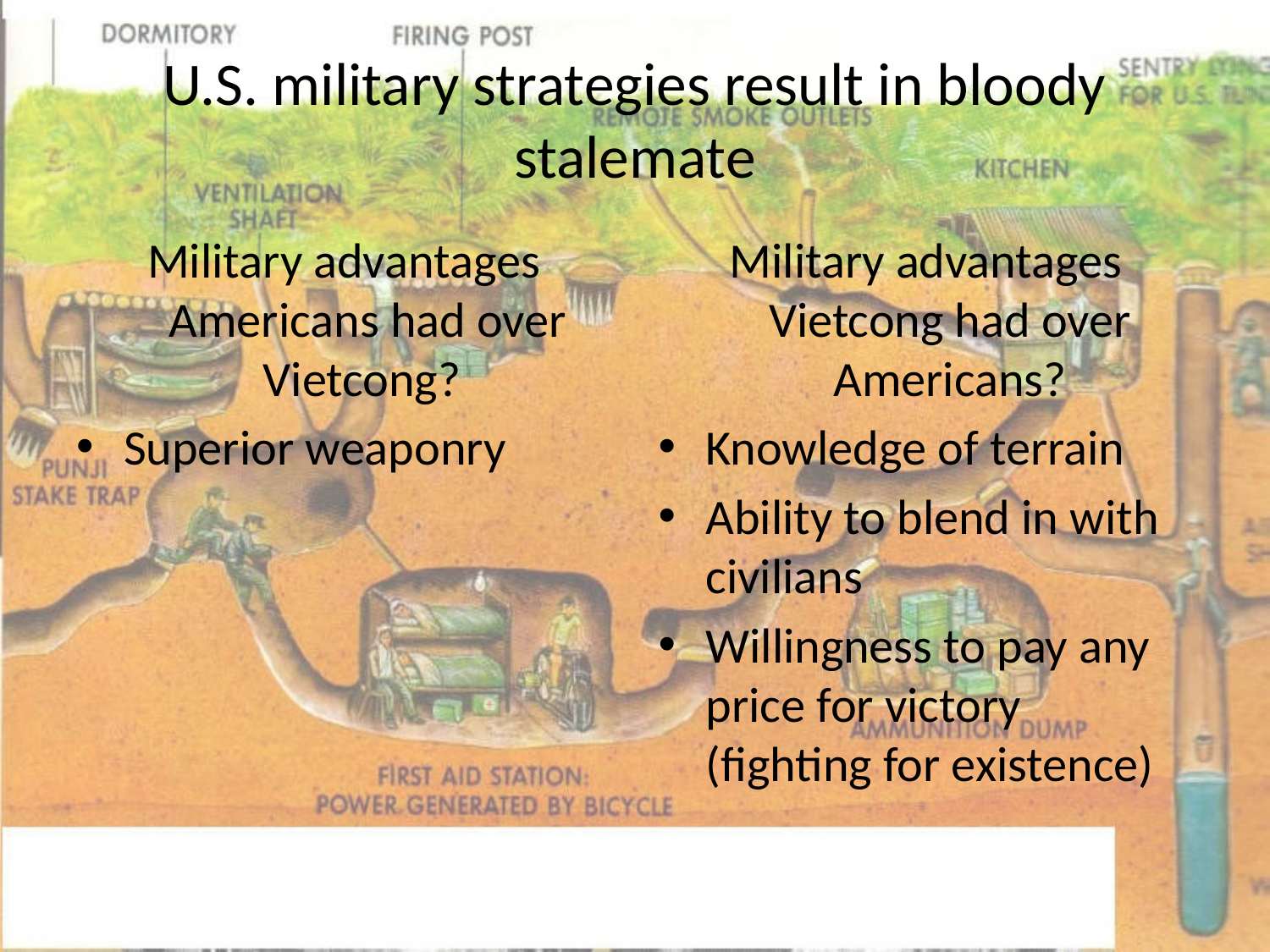

# U.S. military strategies result in bloody stalemate
Military advantages Americans had over Vietcong?
Superior weaponry
Military advantages Vietcong had over Americans?
Knowledge of terrain
Ability to blend in with civilians
Willingness to pay any price for victory (fighting for existence)